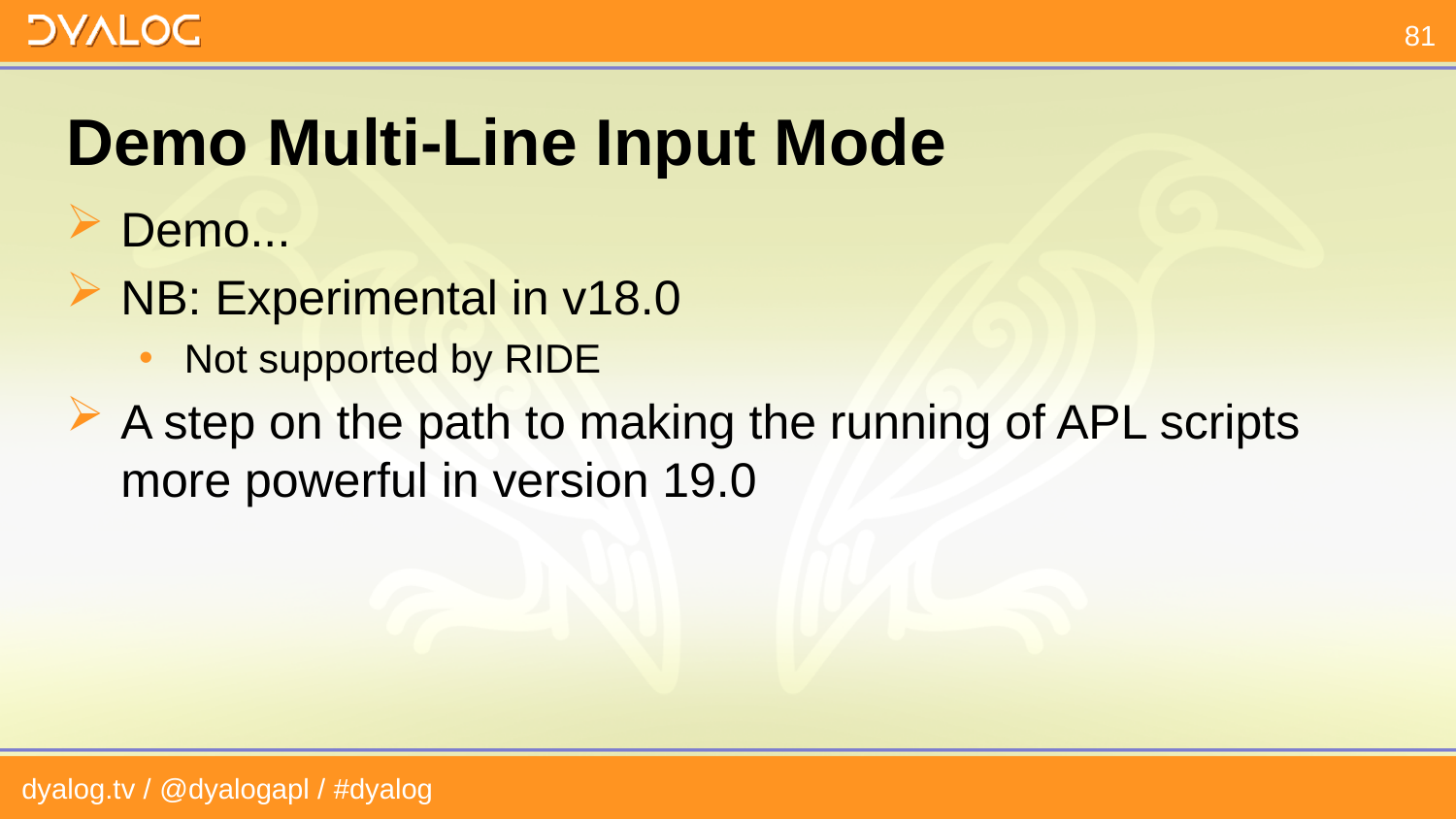

# Demo Multi-Line Input Mode
Demo...
NB: Experimental in v18.0
Not supported by RIDE
A step on the path to making the running of APL scripts more powerful in version 19.0